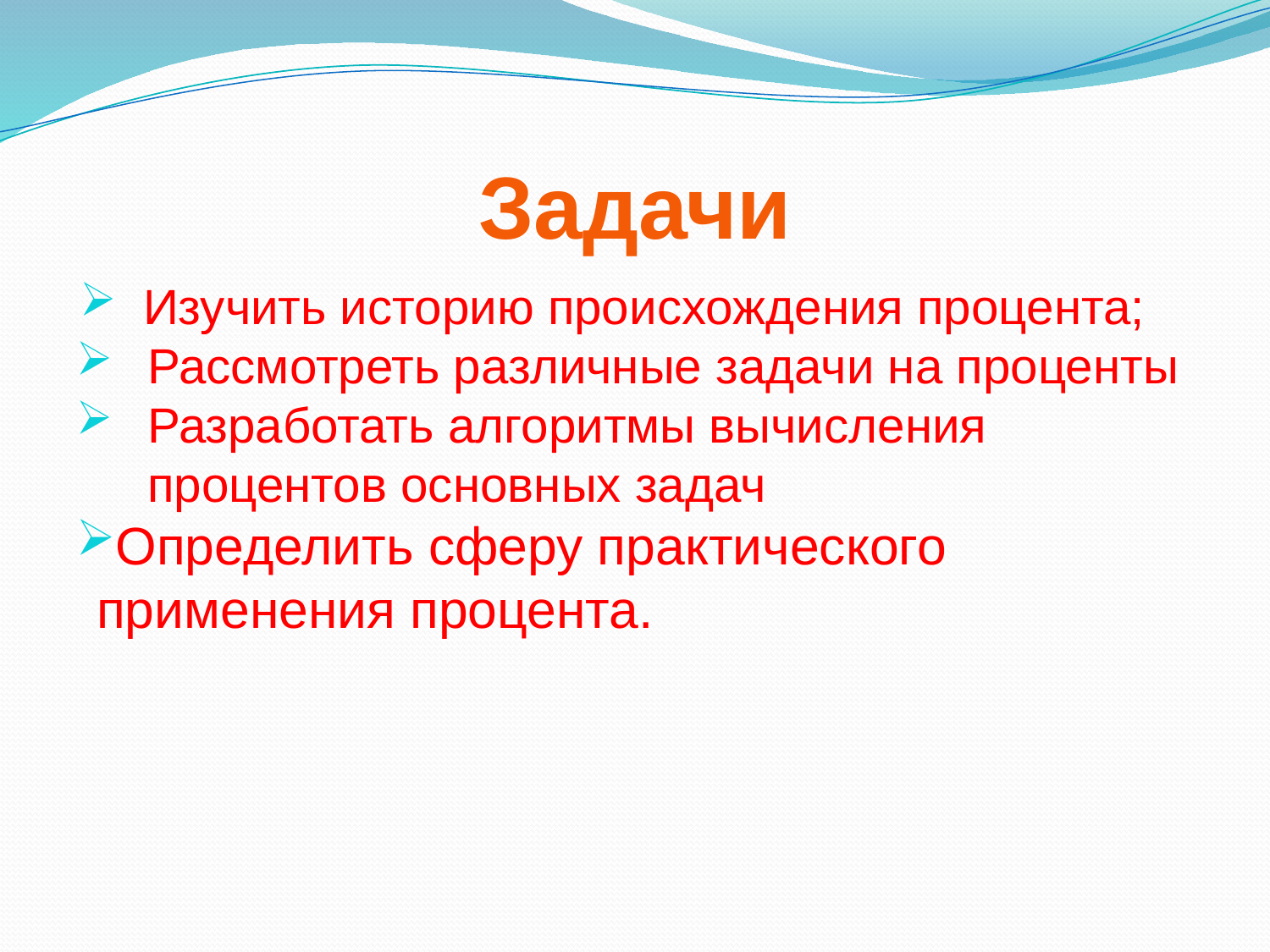

# Задачи
Изучить историю происхождения процента;
Рассмотреть различные задачи на проценты
Разработать алгоритмы вычисления процентов основных задач
Определить сферу практического применения процента.